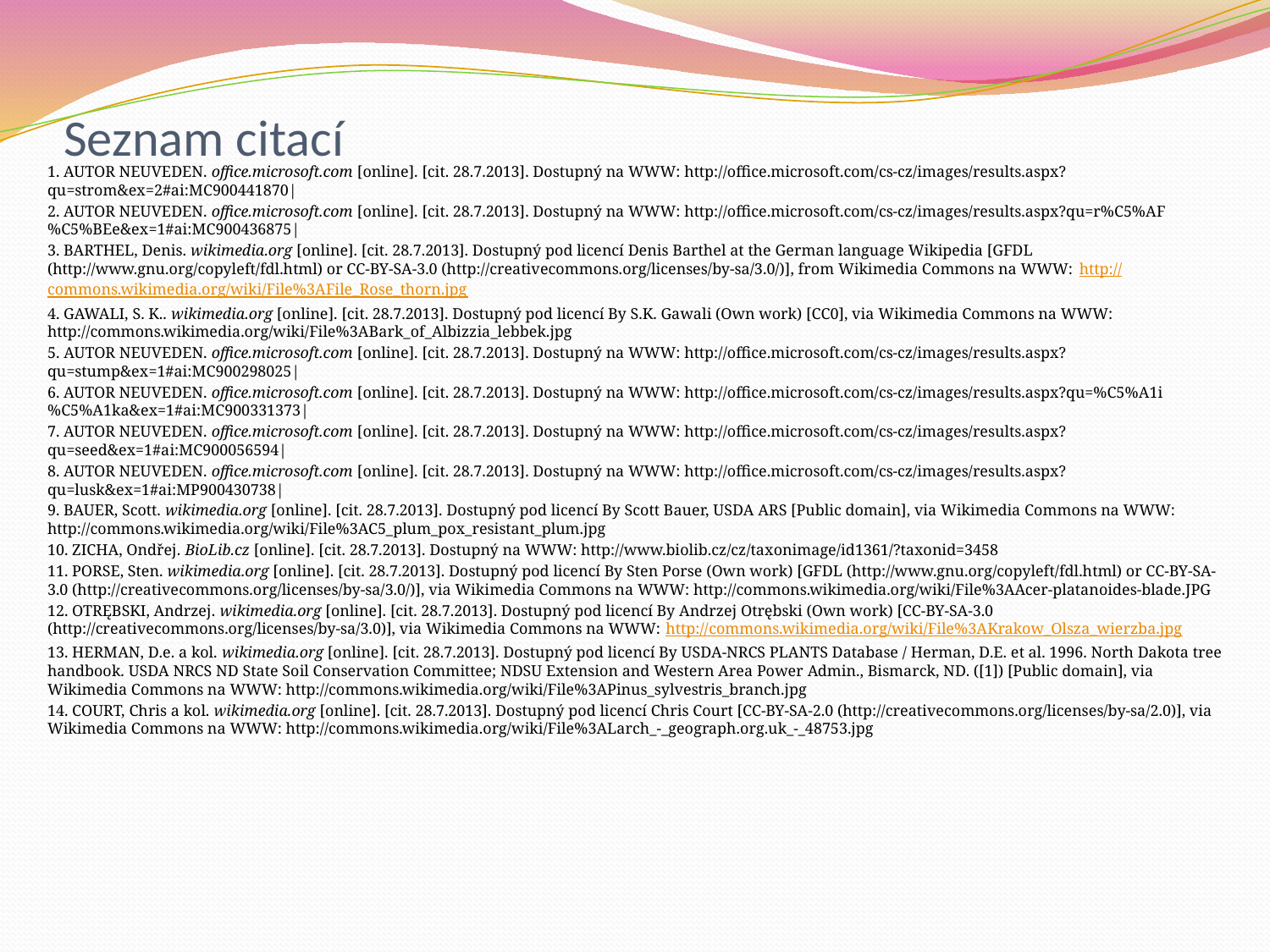

# Seznam citací
1. AUTOR NEUVEDEN. office.microsoft.com [online]. [cit. 28.7.2013]. Dostupný na WWW: http://office.microsoft.com/cs-cz/images/results.aspx?qu=strom&ex=2#ai:MC900441870|
2. AUTOR NEUVEDEN. office.microsoft.com [online]. [cit. 28.7.2013]. Dostupný na WWW: http://office.microsoft.com/cs-cz/images/results.aspx?qu=r%C5%AF%C5%BEe&ex=1#ai:MC900436875|
3. BARTHEL, Denis. wikimedia.org [online]. [cit. 28.7.2013]. Dostupný pod licencí Denis Barthel at the German language Wikipedia [GFDL (http://www.gnu.org/copyleft/fdl.html) or CC-BY-SA-3.0 (http://creativecommons.org/licenses/by-sa/3.0/)], from Wikimedia Commons na WWW: http://commons.wikimedia.org/wiki/File%3AFile_Rose_thorn.jpg
4. GAWALI, S. K.. wikimedia.org [online]. [cit. 28.7.2013]. Dostupný pod licencí By S.K. Gawali (Own work) [CC0], via Wikimedia Commons na WWW: http://commons.wikimedia.org/wiki/File%3ABark_of_Albizzia_lebbek.jpg
5. AUTOR NEUVEDEN. office.microsoft.com [online]. [cit. 28.7.2013]. Dostupný na WWW: http://office.microsoft.com/cs-cz/images/results.aspx?qu=stump&ex=1#ai:MC900298025|
6. AUTOR NEUVEDEN. office.microsoft.com [online]. [cit. 28.7.2013]. Dostupný na WWW: http://office.microsoft.com/cs-cz/images/results.aspx?qu=%C5%A1i%C5%A1ka&ex=1#ai:MC900331373|
7. AUTOR NEUVEDEN. office.microsoft.com [online]. [cit. 28.7.2013]. Dostupný na WWW: http://office.microsoft.com/cs-cz/images/results.aspx?qu=seed&ex=1#ai:MC900056594|
8. AUTOR NEUVEDEN. office.microsoft.com [online]. [cit. 28.7.2013]. Dostupný na WWW: http://office.microsoft.com/cs-cz/images/results.aspx?qu=lusk&ex=1#ai:MP900430738|
9. BAUER, Scott. wikimedia.org [online]. [cit. 28.7.2013]. Dostupný pod licencí By Scott Bauer, USDA ARS [Public domain], via Wikimedia Commons na WWW: http://commons.wikimedia.org/wiki/File%3AC5_plum_pox_resistant_plum.jpg
10. ZICHA, Ondřej. BioLib.cz [online]. [cit. 28.7.2013]. Dostupný na WWW: http://www.biolib.cz/cz/taxonimage/id1361/?taxonid=3458
11. PORSE, Sten. wikimedia.org [online]. [cit. 28.7.2013]. Dostupný pod licencí By Sten Porse (Own work) [GFDL (http://www.gnu.org/copyleft/fdl.html) or CC-BY-SA-3.0 (http://creativecommons.org/licenses/by-sa/3.0/)], via Wikimedia Commons na WWW: http://commons.wikimedia.org/wiki/File%3AAcer-platanoides-blade.JPG
12. OTRĘBSKI, Andrzej. wikimedia.org [online]. [cit. 28.7.2013]. Dostupný pod licencí By Andrzej Otrębski (Own work) [CC-BY-SA-3.0 (http://creativecommons.org/licenses/by-sa/3.0)], via Wikimedia Commons na WWW: http://commons.wikimedia.org/wiki/File%3AKrakow_Olsza_wierzba.jpg
13. HERMAN, D.e. a kol. wikimedia.org [online]. [cit. 28.7.2013]. Dostupný pod licencí By USDA-NRCS PLANTS Database / Herman, D.E. et al. 1996. North Dakota tree handbook. USDA NRCS ND State Soil Conservation Committee; NDSU Extension and Western Area Power Admin., Bismarck, ND. ([1]) [Public domain], via Wikimedia Commons na WWW: http://commons.wikimedia.org/wiki/File%3APinus_sylvestris_branch.jpg
14. COURT, Chris a kol. wikimedia.org [online]. [cit. 28.7.2013]. Dostupný pod licencí Chris Court [CC-BY-SA-2.0 (http://creativecommons.org/licenses/by-sa/2.0)], via Wikimedia Commons na WWW: http://commons.wikimedia.org/wiki/File%3ALarch_-_geograph.org.uk_-_48753.jpg